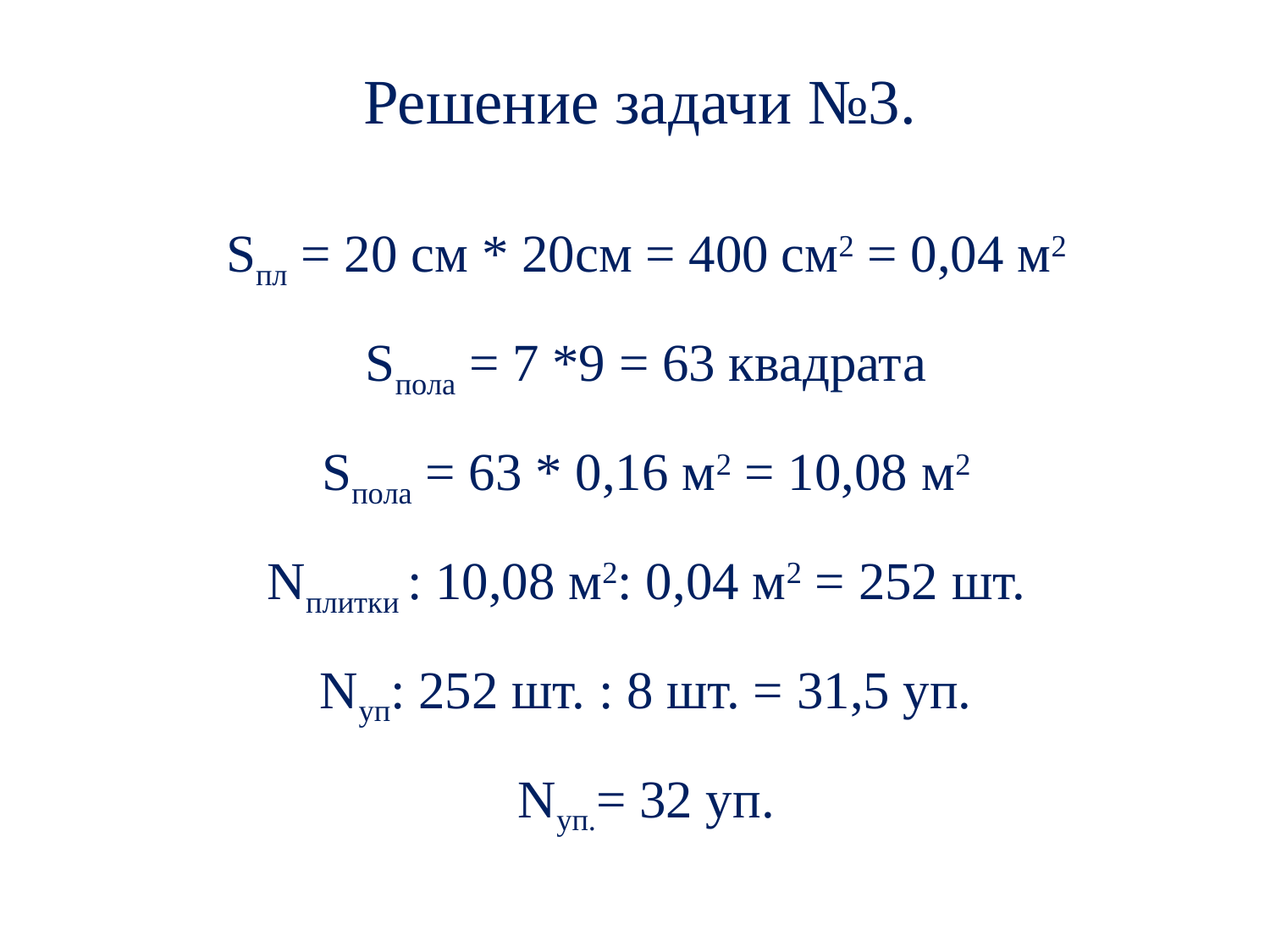

Решение задачи №3.
# Sпл = 20 cм * 20см = 400 см2 = 0,04 м2 Sпола = 7 *9 = 63 квадрата Sпола = 63 * 0,16 м2 = 10,08 м2 Nплитки : 10,08 м2: 0,04 м2 = 252 шт. Nуп: 252 шт. : 8 шт. = 31,5 уп. Nуп.= 32 уп.